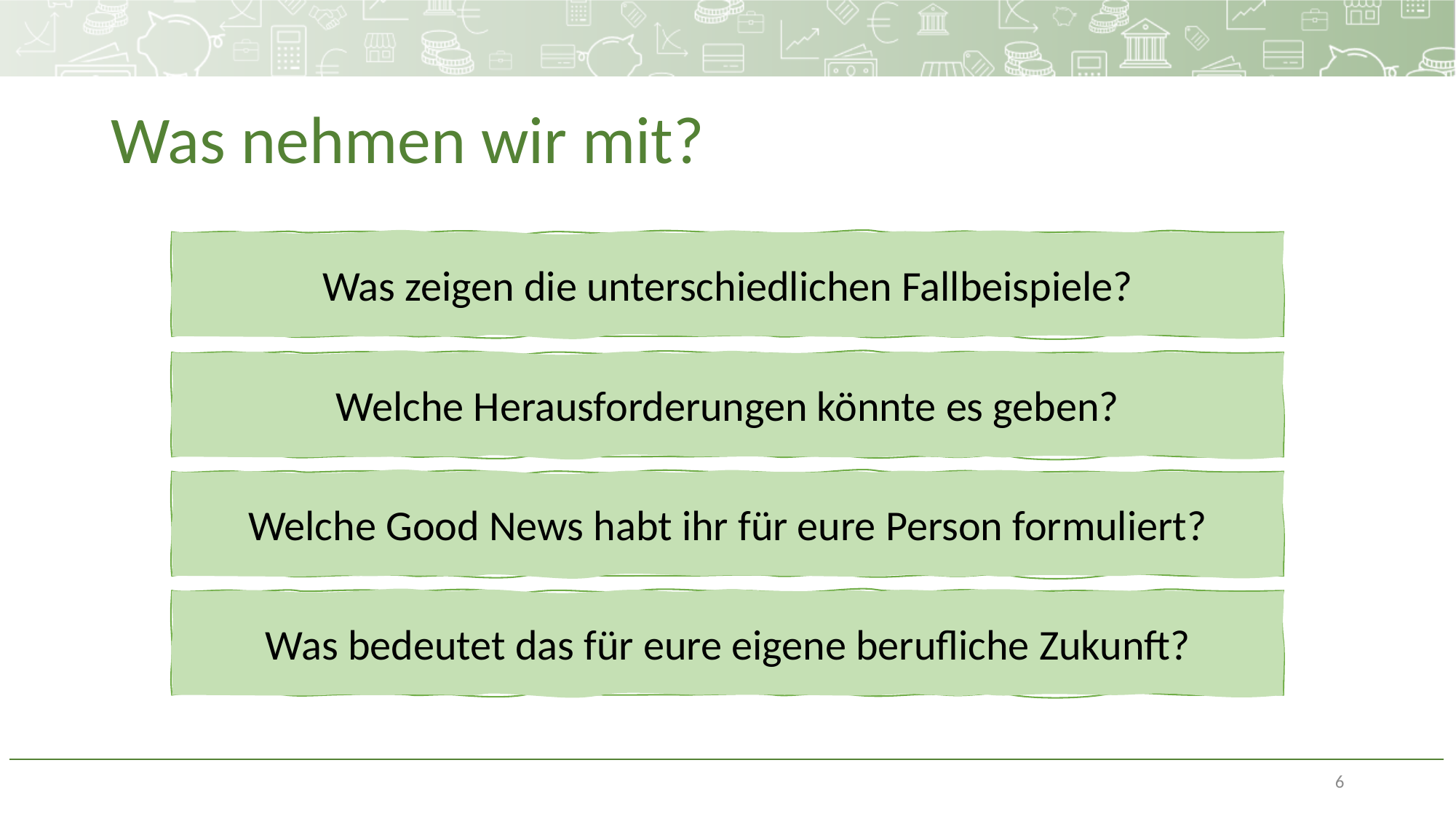

# Was nehmen wir mit?
Was zeigen die unterschiedlichen Fallbeispiele?
Welche Herausforderungen könnte es geben?
Welche Good News habt ihr für eure Person formuliert?
Was bedeutet das für eure eigene berufliche Zukunft?
6